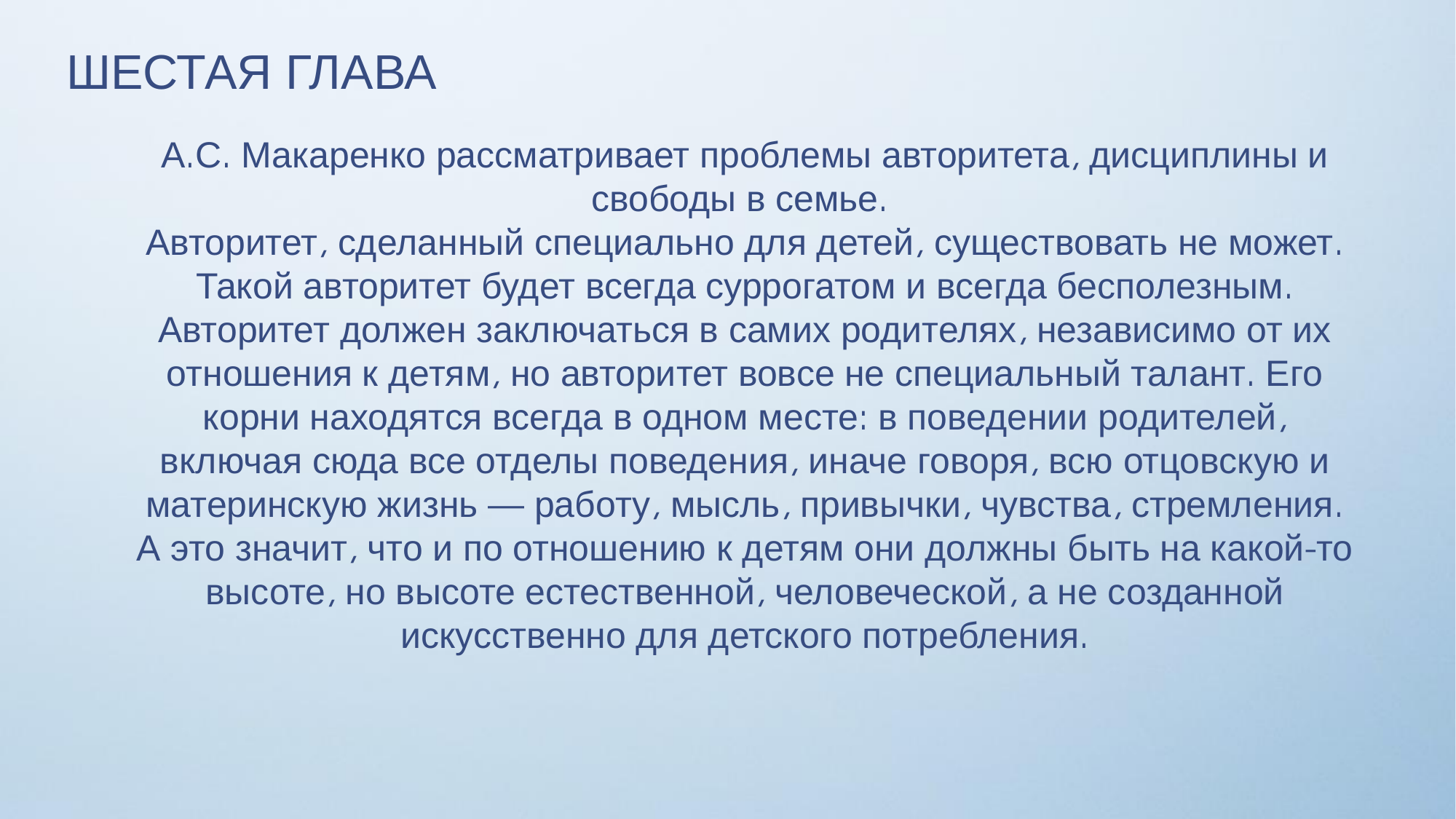

ШЕСТАЯ ГЛАВА
А.С. Макаренко рассматривает проблемы авторитета, дисциплины и свободы в семье.
Авторитет, сделанный специально для детей, существовать не может. Такой авторитет будет всегда суррогатом и всегда бесполезным. Авторитет должен заключаться в самих родителях, независимо от их отношения к детям, но авторитет вовсе не специальный талант. Его корни находятся всегда в одном месте: в поведении родителей, включая сюда все отделы поведения, иначе говоря, всю отцовскую и материнскую жизнь — работу, мысль, привычки, чувства, стремления. А это значит, что и по отношению к детям они должны быть на какой-то высоте, но высоте естественной, человеческой, а не созданной искусственно для детского потребления.